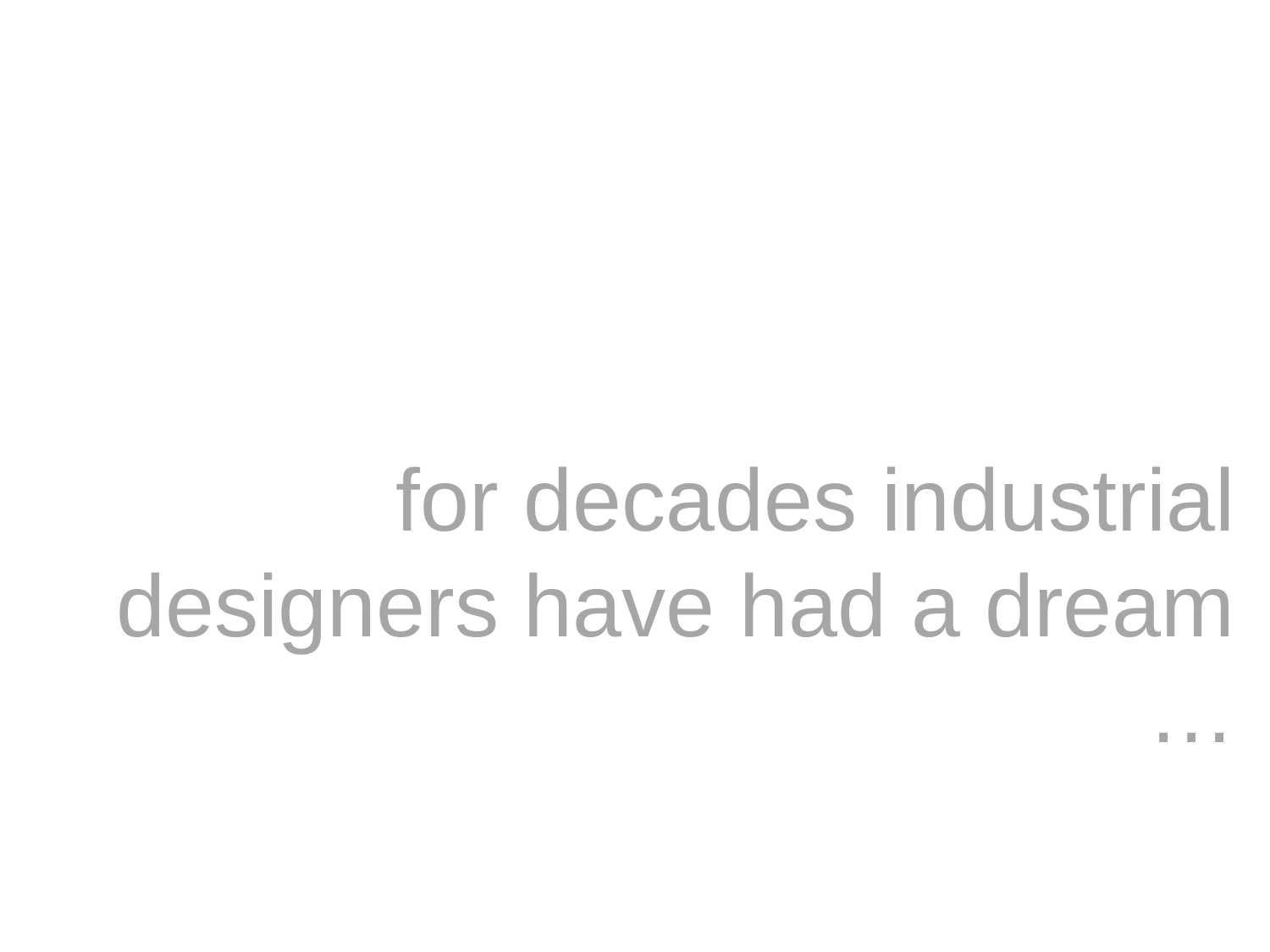

# for decades industrial designers have had a dream …